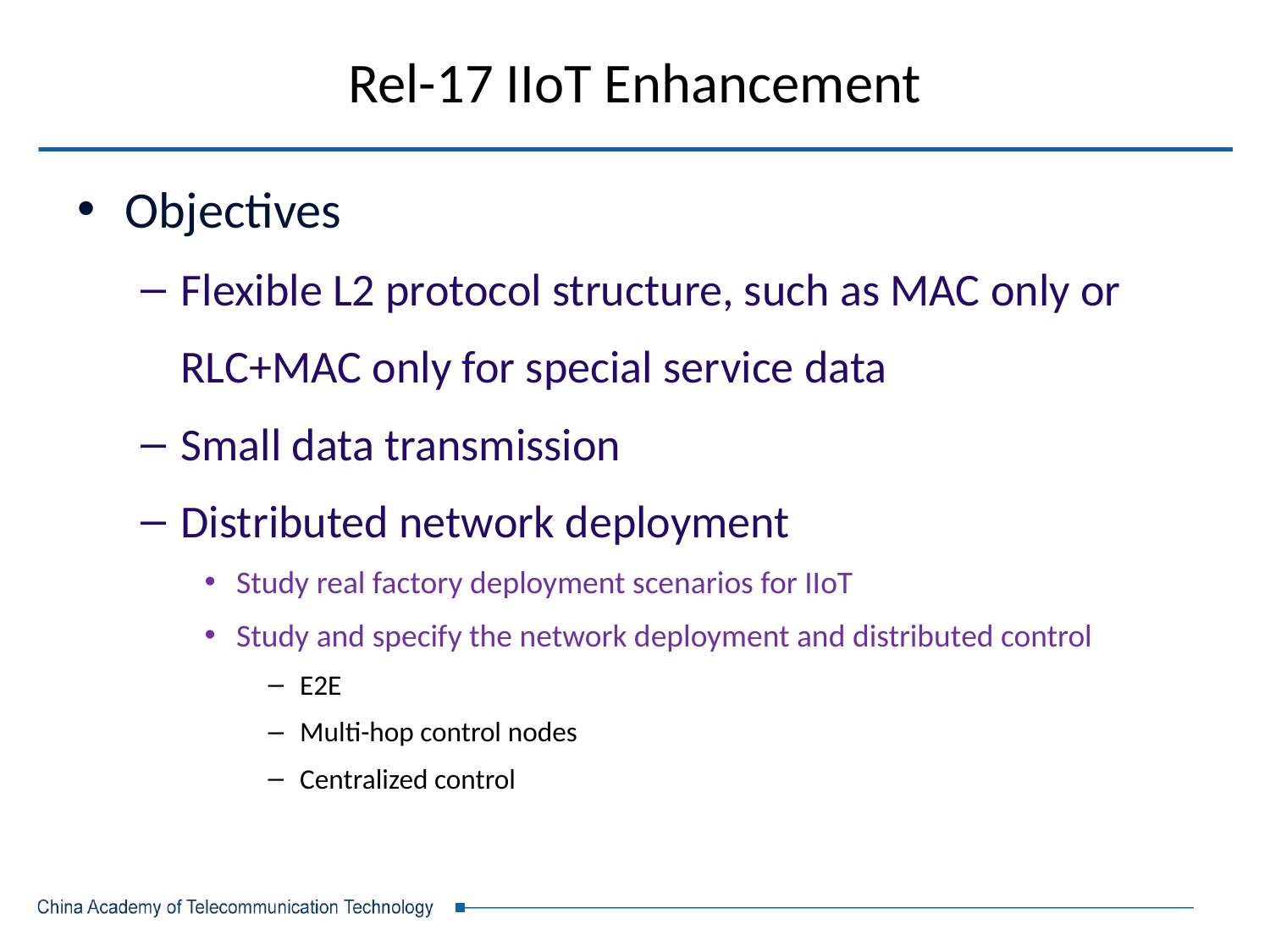

# Rel-17 IIoT Enhancement
Objectives
Flexible L2 protocol structure, such as MAC only or RLC+MAC only for special service data
Small data transmission
Distributed network deployment
Study real factory deployment scenarios for IIoT
Study and specify the network deployment and distributed control
E2E
Multi-hop control nodes
Centralized control